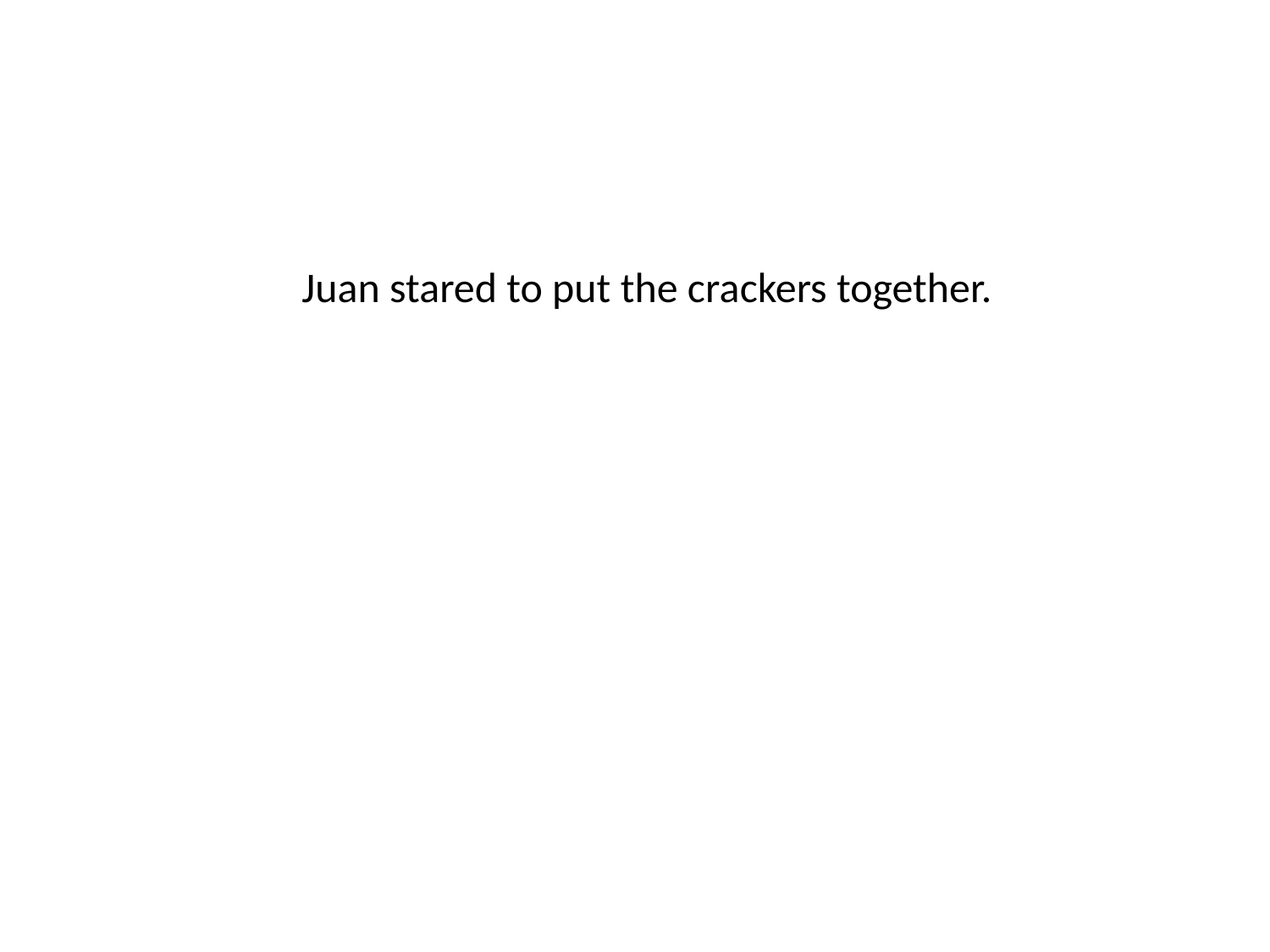

Juan stared to put the crackers together.